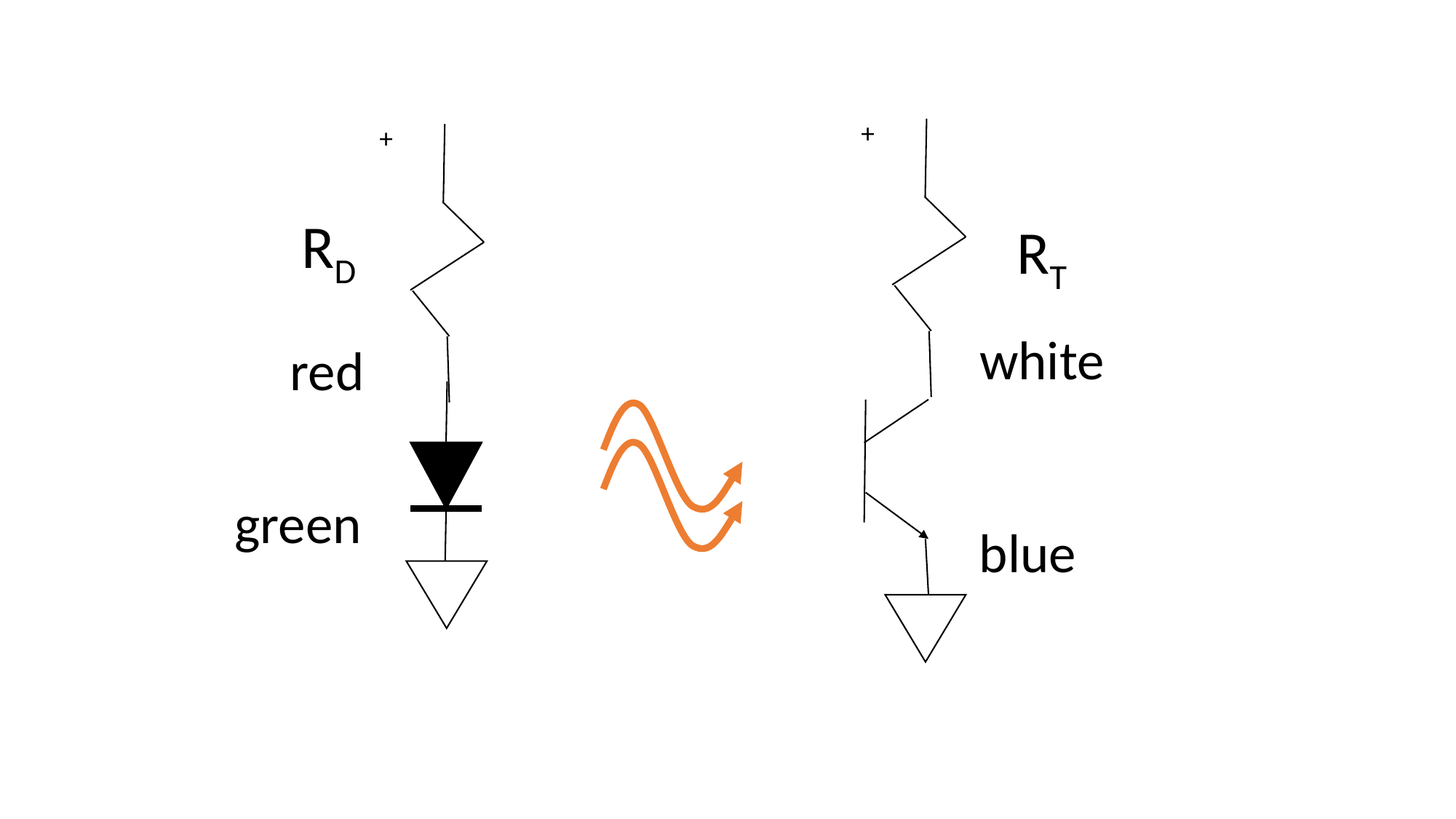

+
+
RD
RT
white
red

green
blue